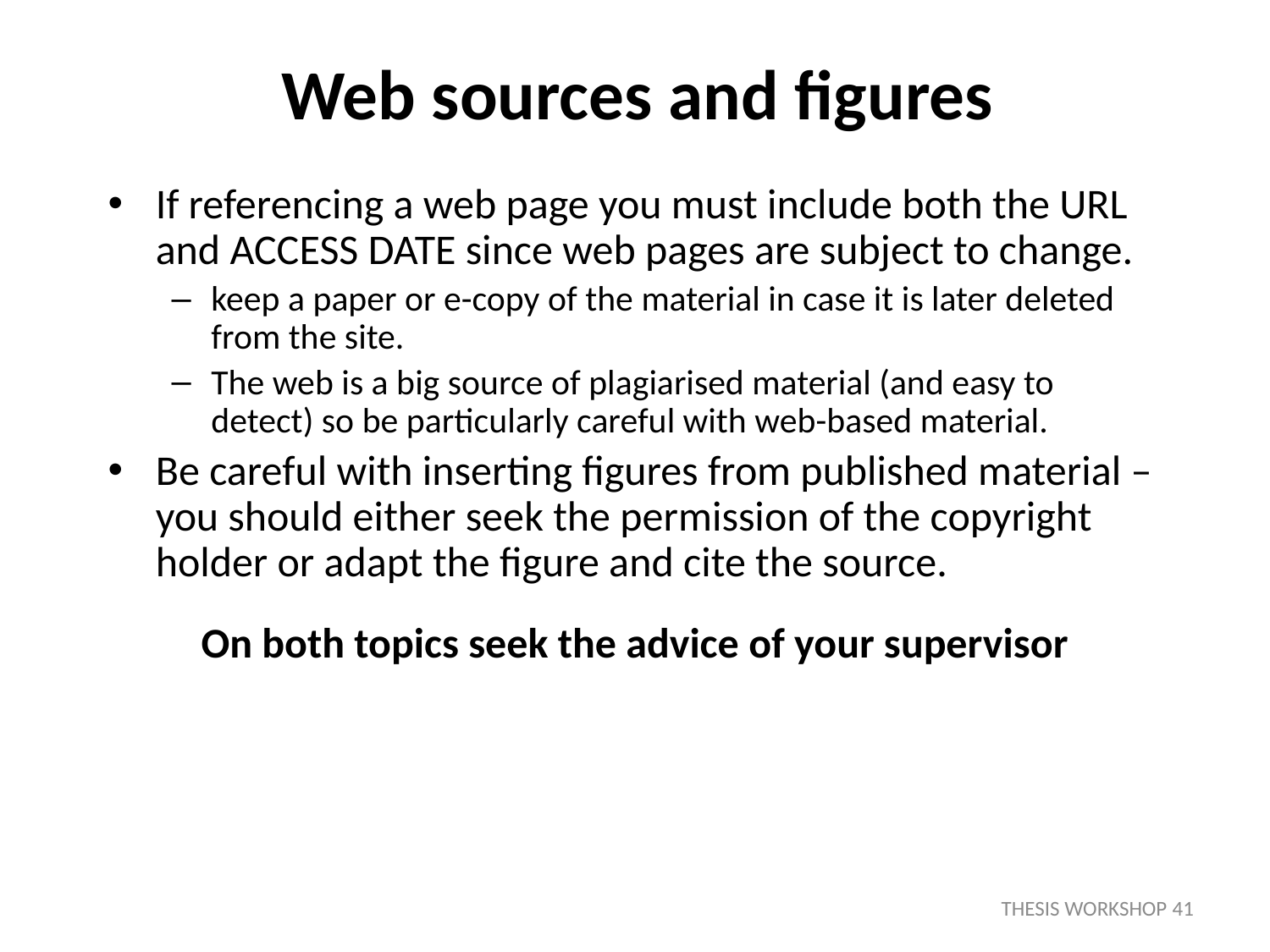

# Web sources and figures
If referencing a web page you must include both the URL and ACCESS DATE since web pages are subject to change.
keep a paper or e-copy of the material in case it is later deleted from the site.
The web is a big source of plagiarised material (and easy to detect) so be particularly careful with web-based material.
Be careful with inserting figures from published material – you should either seek the permission of the copyright holder or adapt the figure and cite the source.

On both topics seek the advice of your supervisor
THESIS WORKSHOP 41